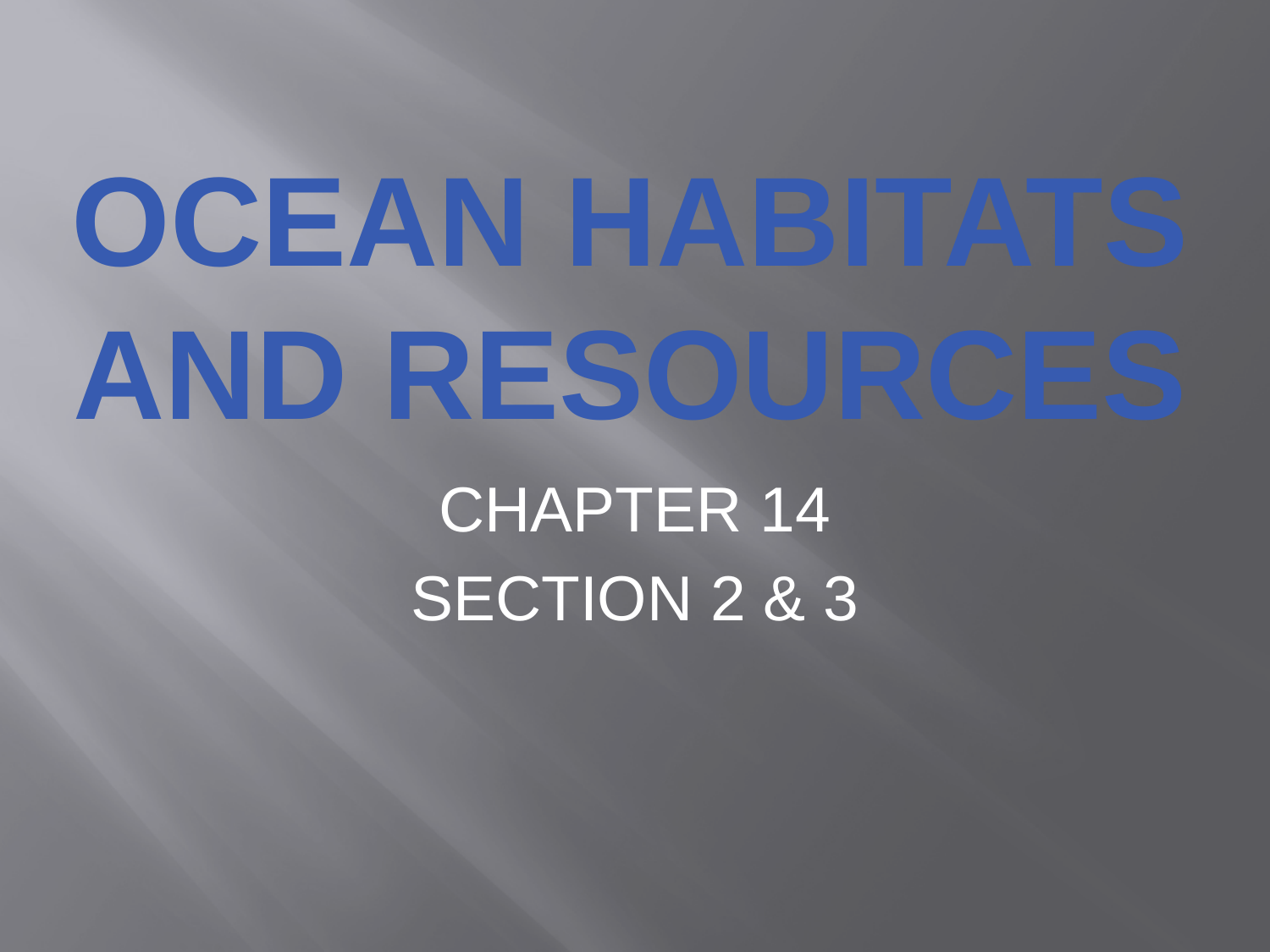

# OCEAN HABITATS and resources
CHAPTER 14
SECTION 2 & 3